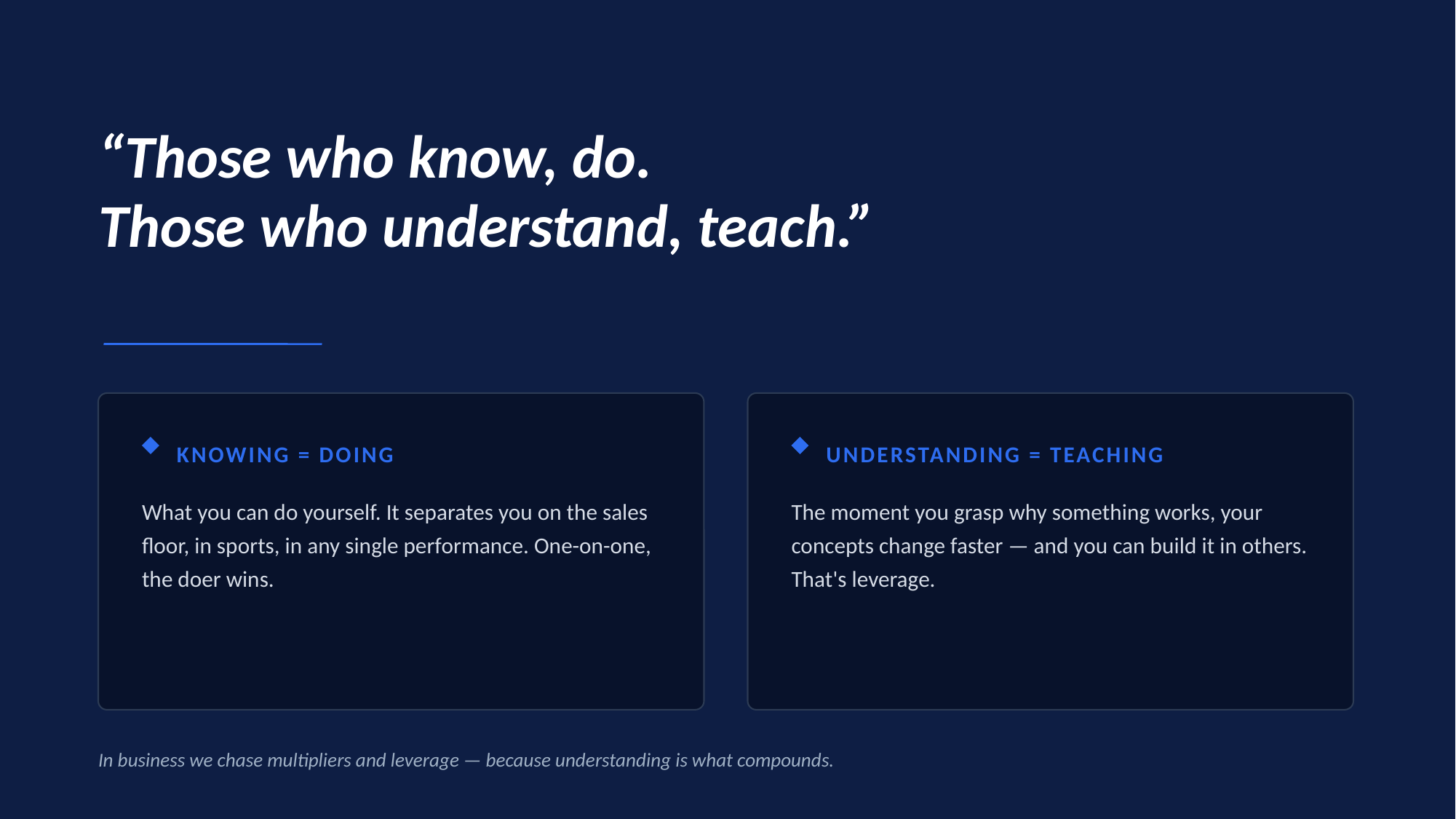

“Those who know, do.
Those who understand, teach.”

KNOWING = DOING
UNDERSTANDING = TEACHING

What you can do yourself. It separates you on the sales floor, in sports, in any single performance. One-on-one, the doer wins.
The moment you grasp why something works, your concepts change faster — and you can build it in others. That's leverage.
In business we chase multipliers and leverage — because understanding is what compounds.